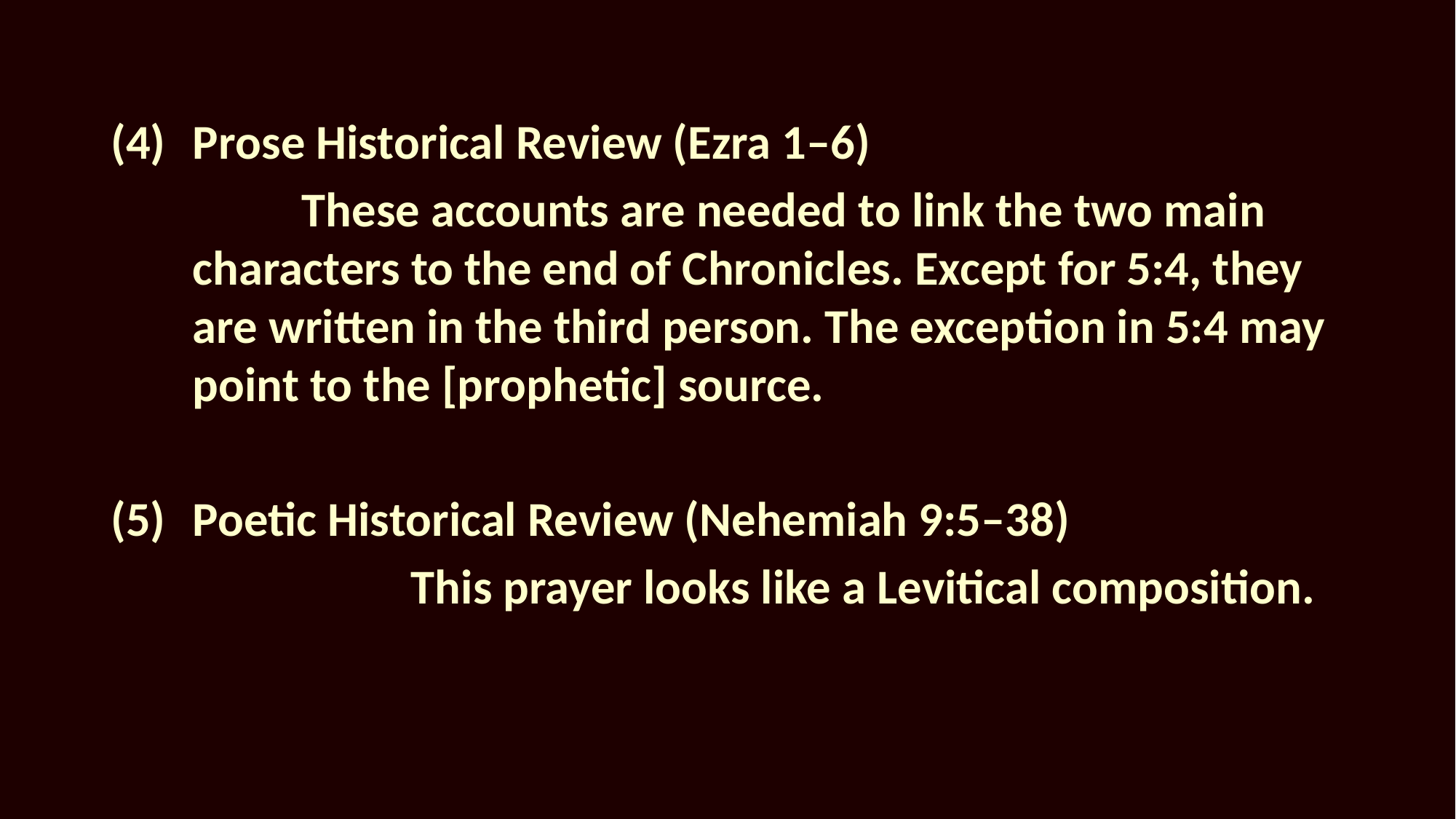

(4)	Prose Historical Review (Ezra 1–6)
		These accounts are needed to link the two main characters to the end of Chronicles. Except for 5:4, they are written in the third person. The exception in 5:4 may point to the [prophetic] source.

(5)	Poetic Historical Review (Nehemiah 9:5–38)
			This prayer looks like a Levitical composition.